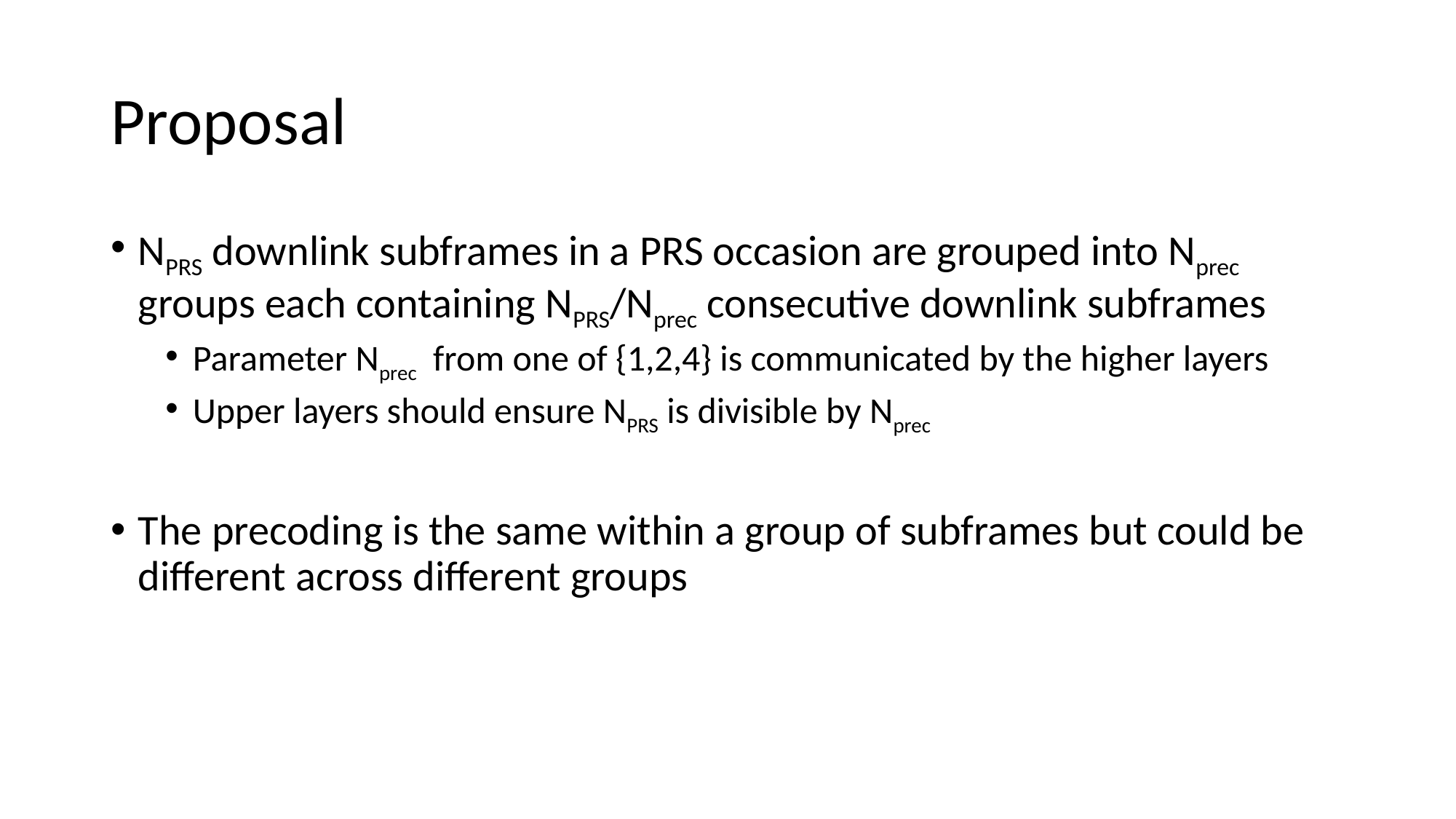

# Proposal
NPRS downlink subframes in a PRS occasion are grouped into Nprec  groups each containing NPRS/Nprec consecutive downlink subframes
Parameter Nprec  from one of {1,2,4} is communicated by the higher layers
Upper layers should ensure NPRS is divisible by Nprec

The precoding is the same within a group of subframes but could be different across different groups